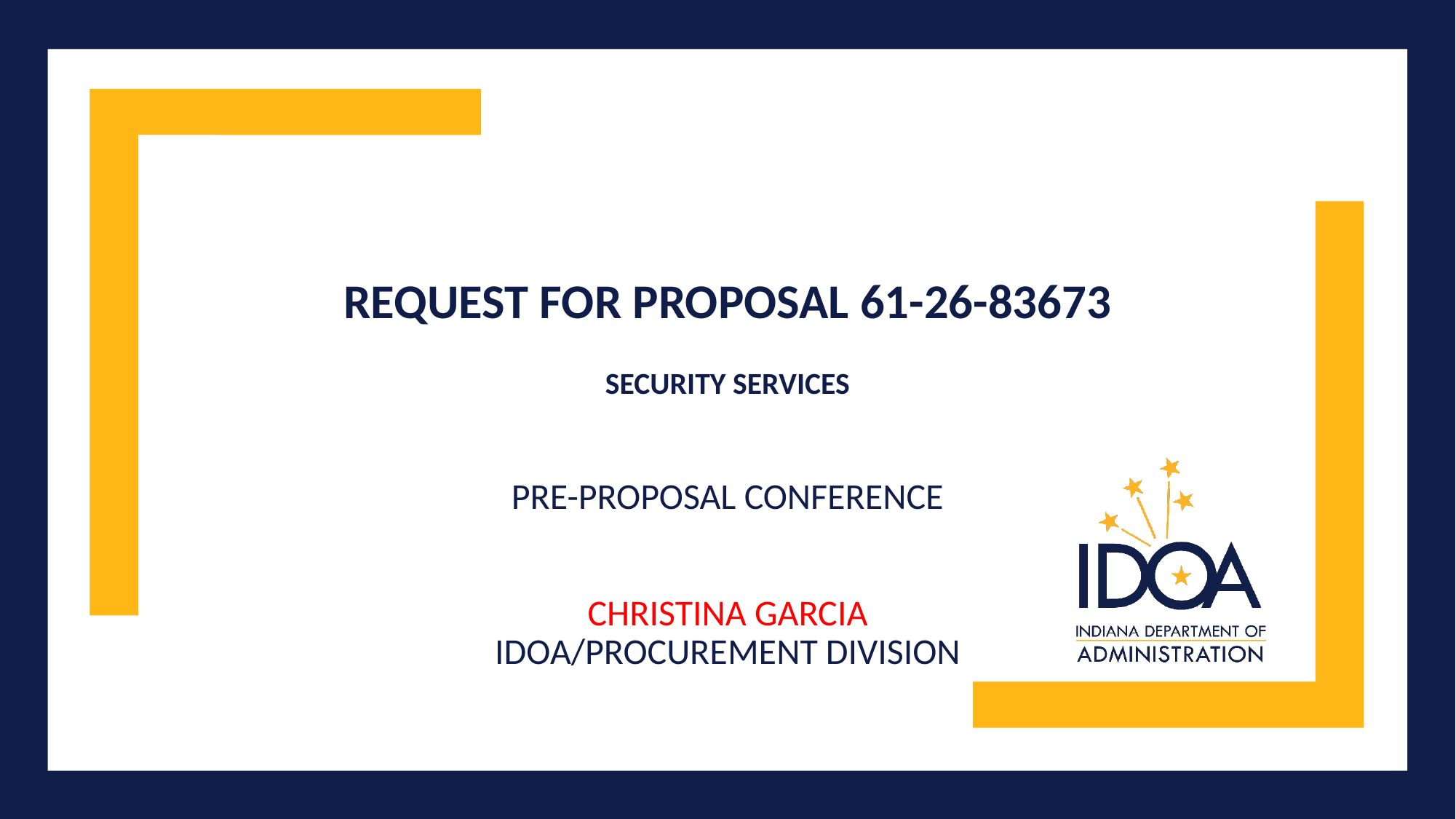

# REQUEST FOR PROPOSAL 61-26-83673 SECURITY SERVICES PRE-PROPOSAL CONFERENCE CHRISTINA GARCIA IDOA/PROCUREMENT DIVISION